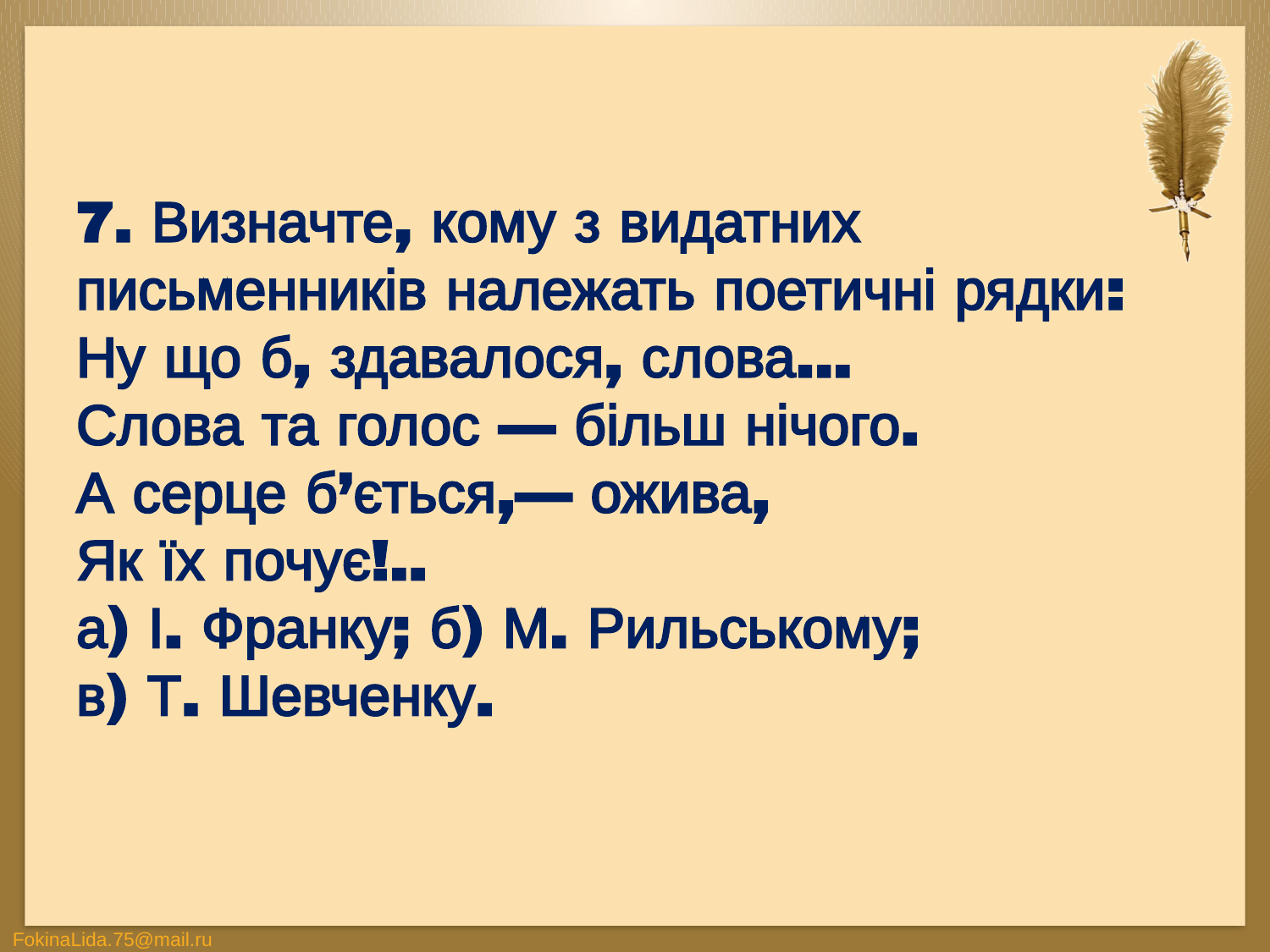

# 7. Визначте, кому з видатних письменників належать поетичні рядки: Ну що б, здавалося, слова... Слова та голос — більш нічого. А серце б’ється,— ожива, Як їх почує!.. а) І. Франку; б) М. Рильському; в) Т. Шевченку.